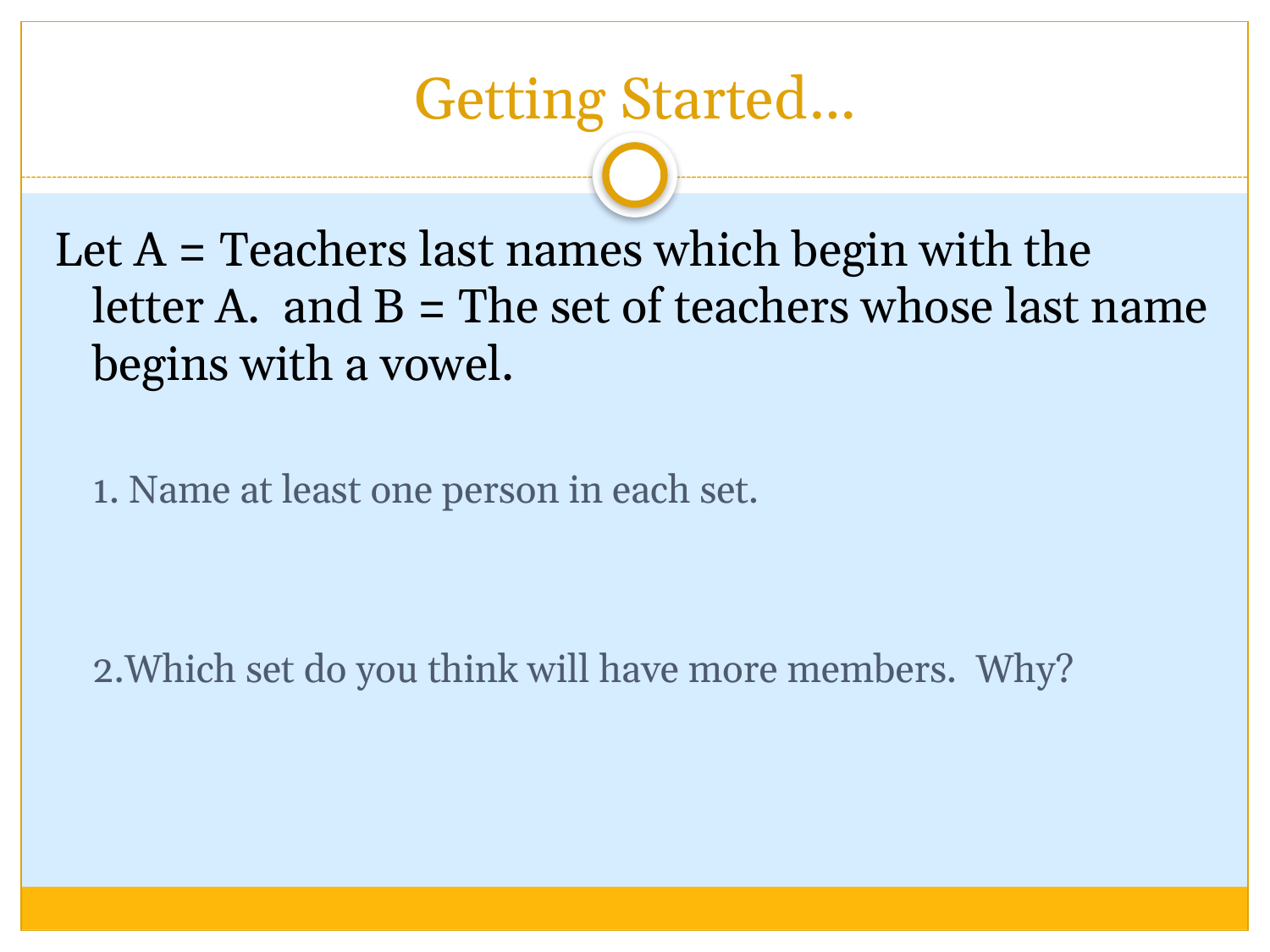

# Getting Started…
Let A = Teachers last names which begin with the letter A.  and B = The set of teachers whose last name begins with a vowel.

1. Name at least one person in each set.

2.Which set do you think will have more members.  Why?